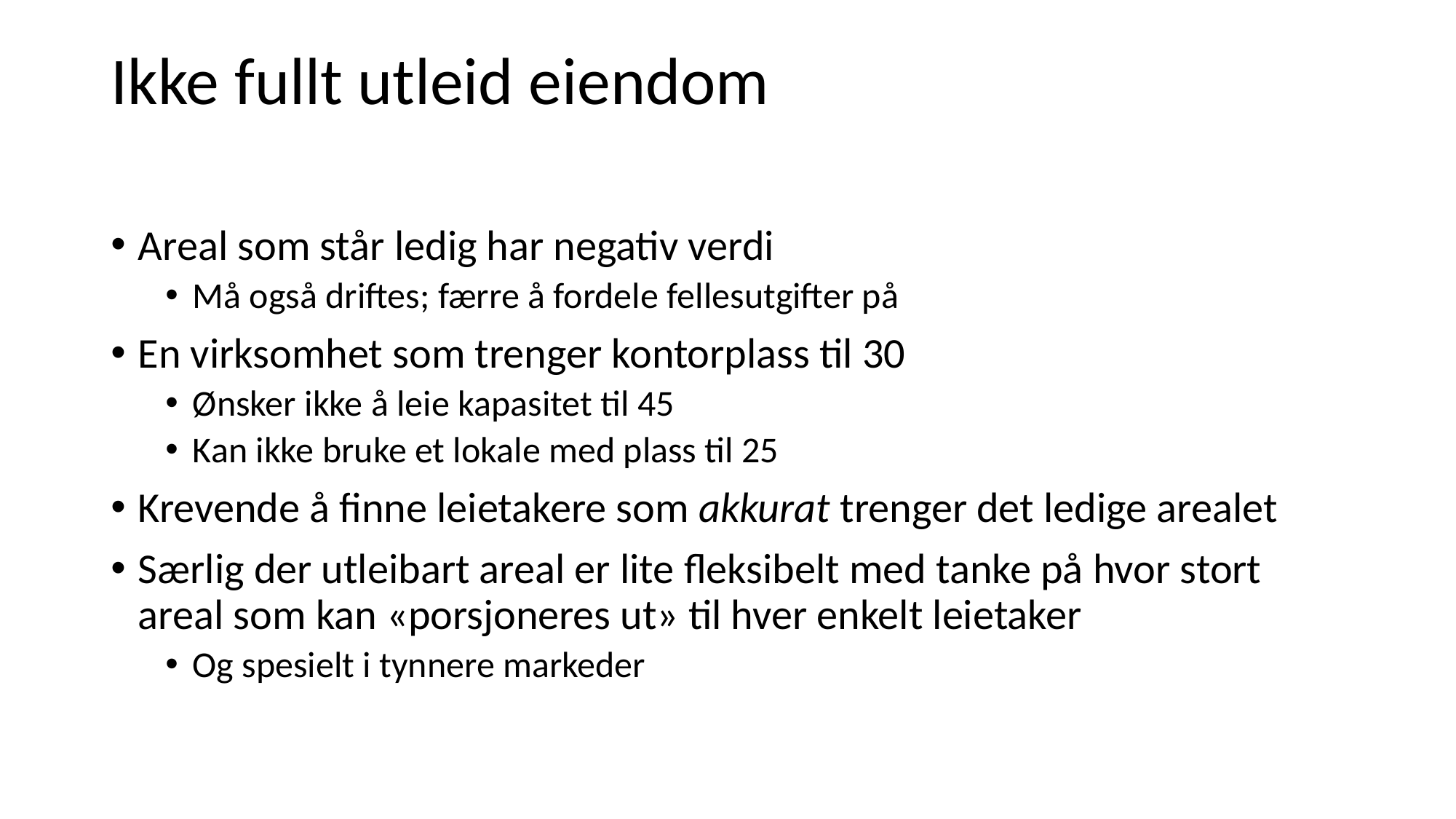

# Ikke fullt utleid eiendom
Areal som står ledig har negativ verdi
Må også driftes; færre å fordele fellesutgifter på
En virksomhet som trenger kontorplass til 30
Ønsker ikke å leie kapasitet til 45
Kan ikke bruke et lokale med plass til 25
Krevende å finne leietakere som akkurat trenger det ledige arealet
Særlig der utleibart areal er lite fleksibelt med tanke på hvor stort areal som kan «porsjoneres ut» til hver enkelt leietaker
Og spesielt i tynnere markeder